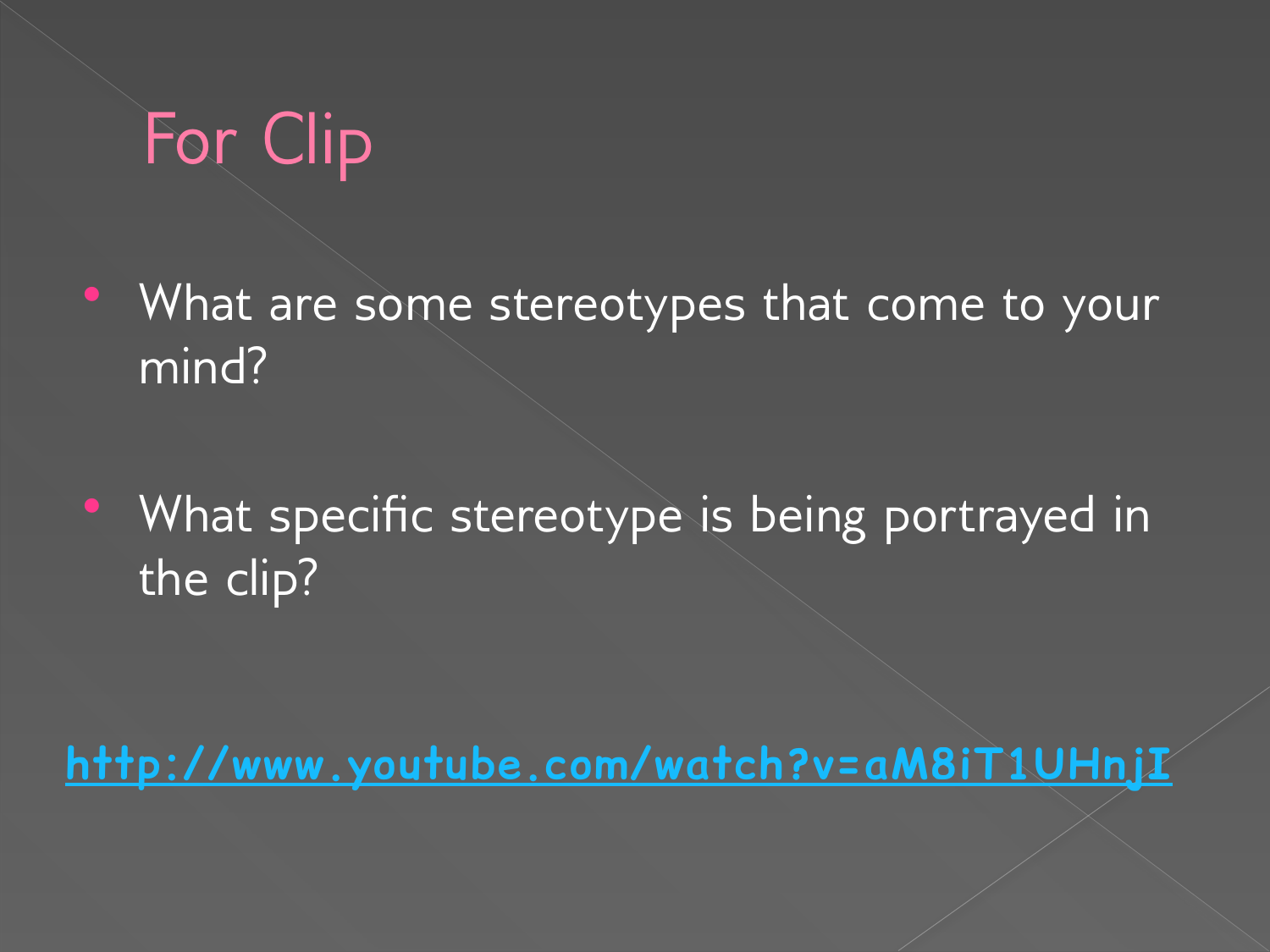

# For Clip
What are some stereotypes that come to your mind?

What specific stereotype is being portrayed in the clip?

http://www.youtube.com/watch?v=aM8iT1UHnjI